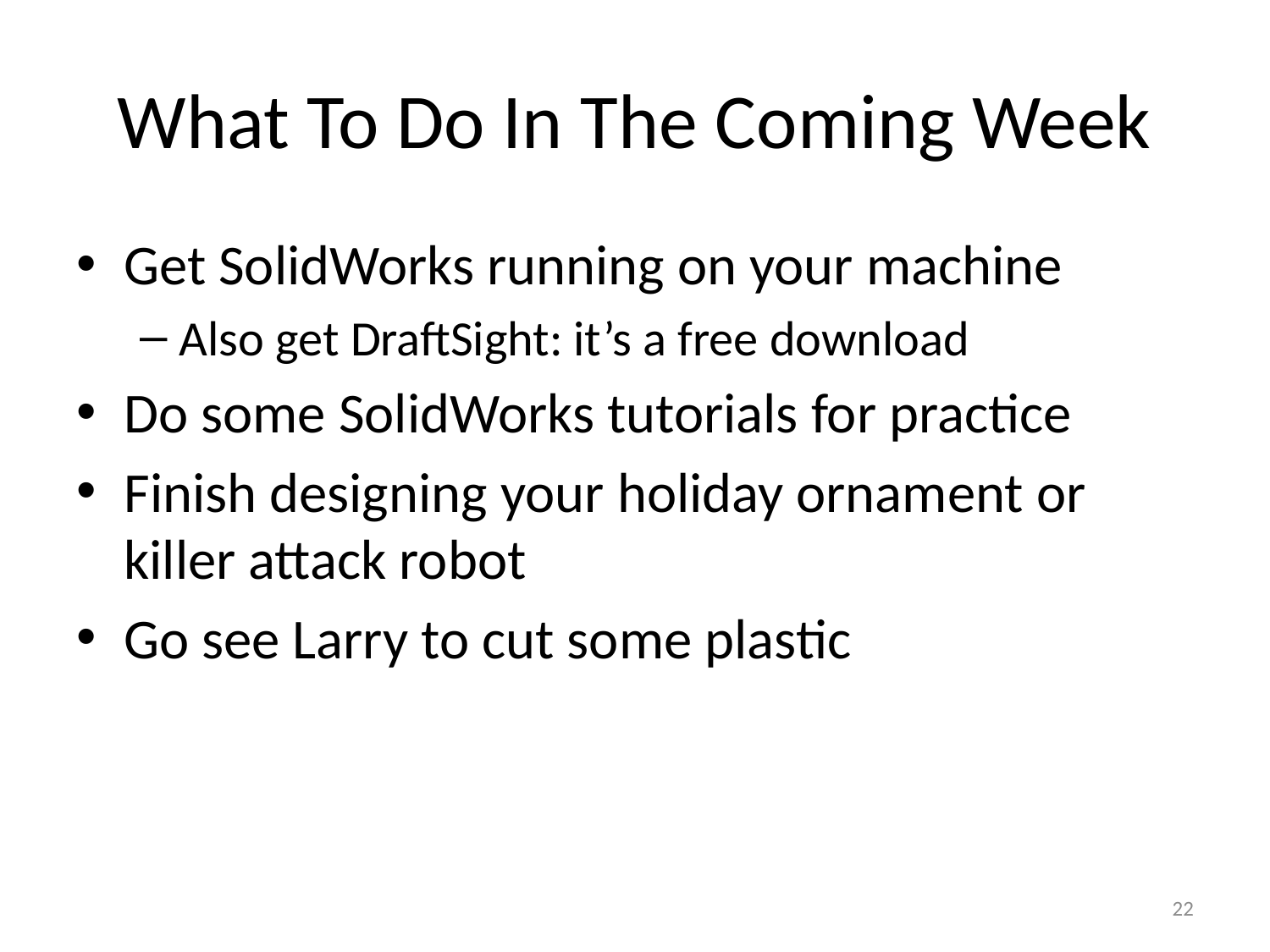

# What To Do In The Coming Week
Get SolidWorks running on your machine
Also get DraftSight: it’s a free download
Do some SolidWorks tutorials for practice
Finish designing your holiday ornament or killer attack robot
Go see Larry to cut some plastic
22